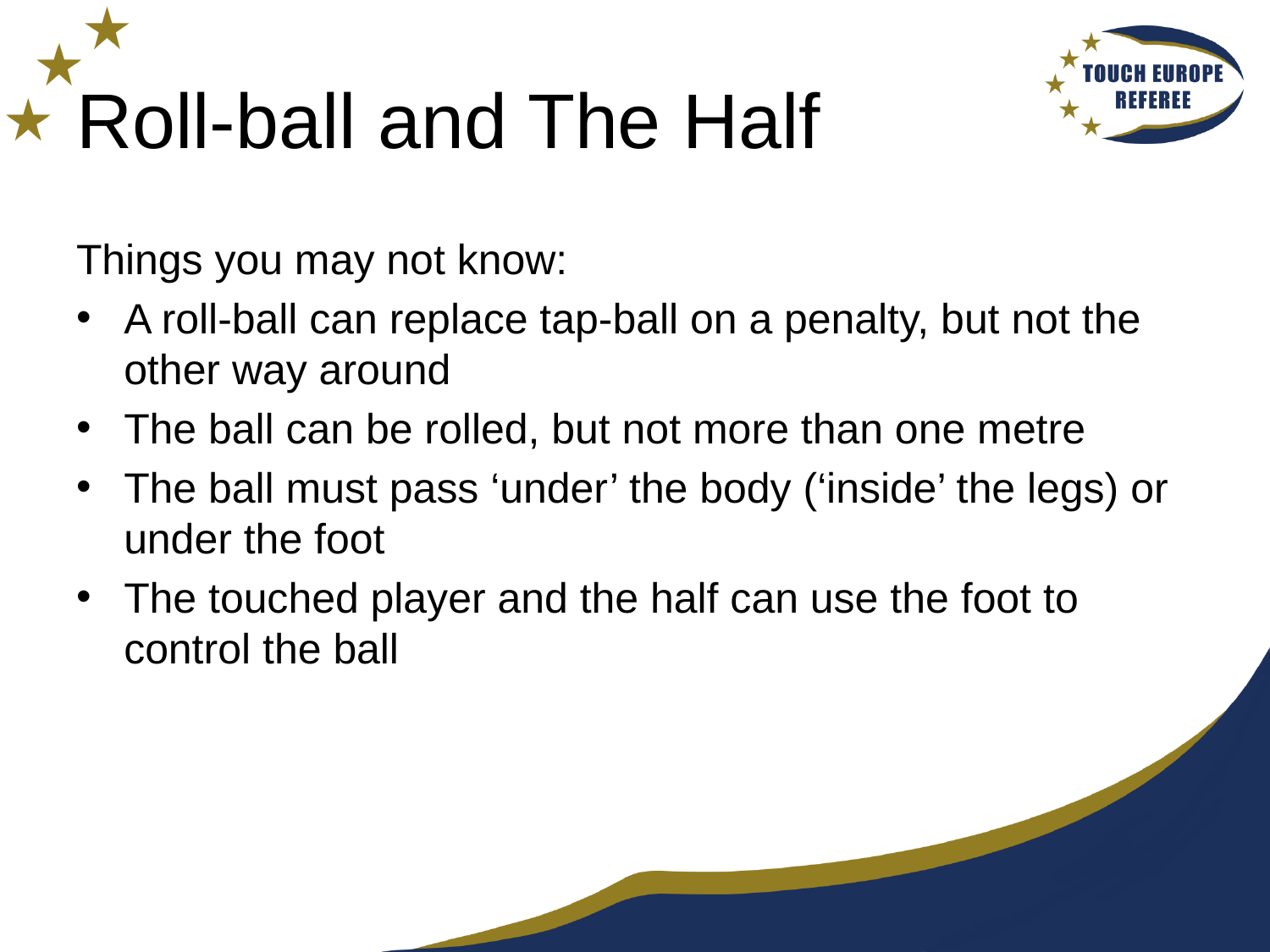

# Roll-ball and The Half
Things you may not know:
A roll-ball can replace tap-ball on a penalty, but not the other way around
The ball can be rolled, but not more than one metre
The ball must pass ‘under’ the body (‘inside’ the legs) or under the foot
The touched player and the half can use the foot to control the ball